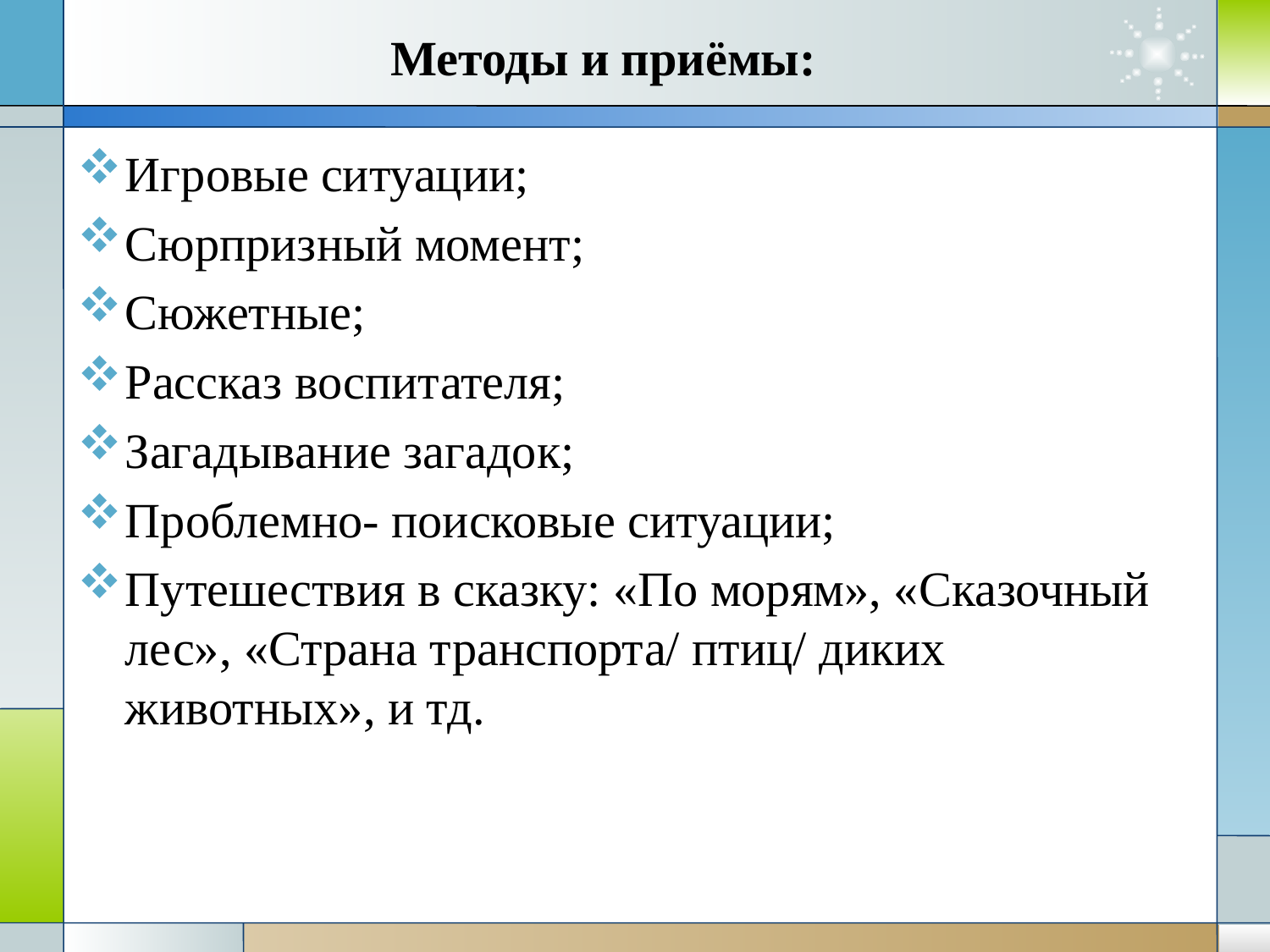

# Методы и приёмы:
Игровые ситуации;
Сюрпризный момент;
Сюжетные;
Рассказ воспитателя;
Загадывание загадок;
Проблемно- поисковые ситуации;
Путешествия в сказку: «По морям», «Сказочный лес», «Страна транспорта/ птиц/ диких животных», и тд.